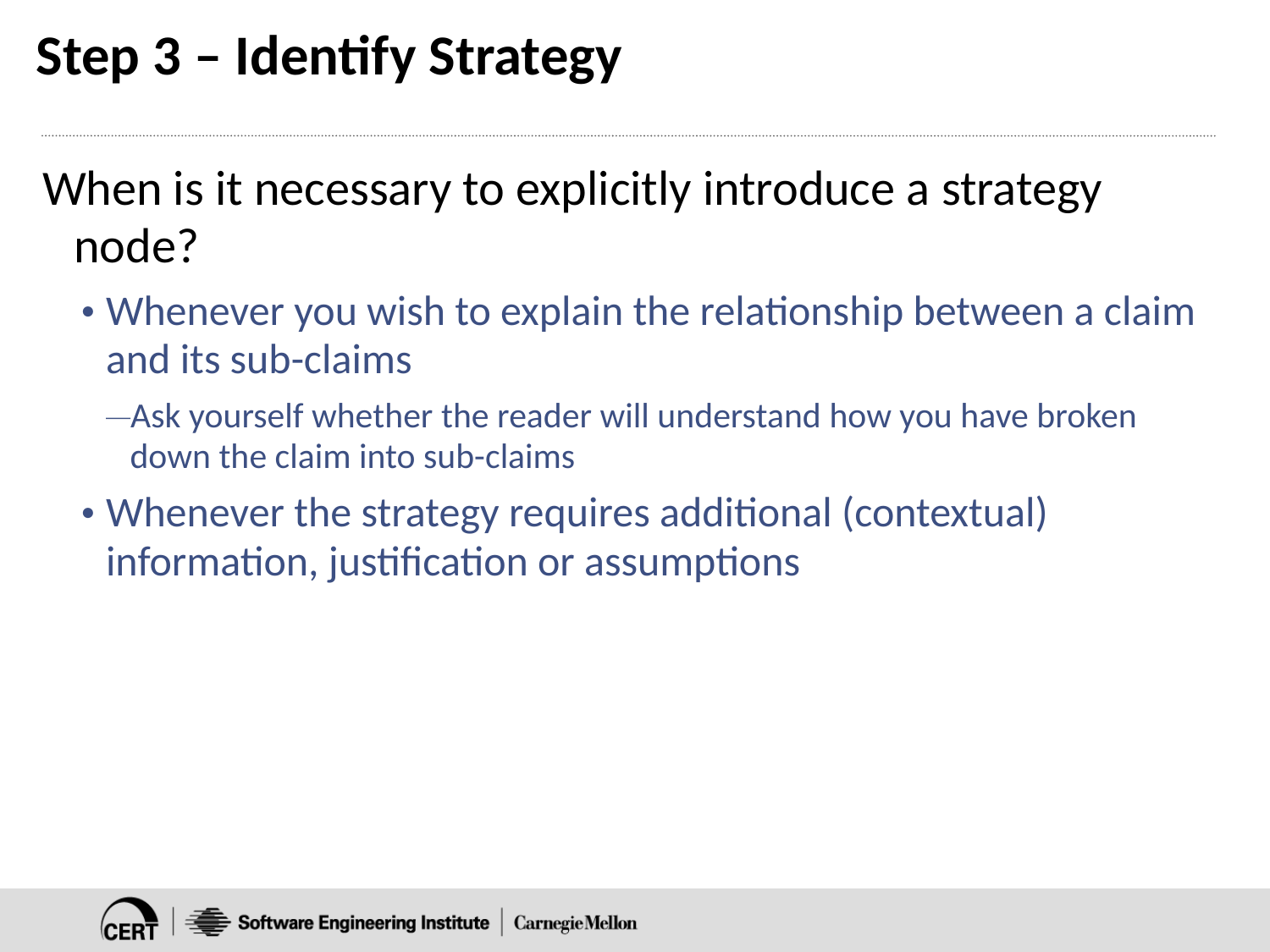

# Step 3 – Identify Strategy
When is it necessary to explicitly introduce a strategy node?
Whenever you wish to explain the relationship between a claim and its sub-claims
Ask yourself whether the reader will understand how you have broken down the claim into sub-claims
Whenever the strategy requires additional (contextual) information, justification or assumptions